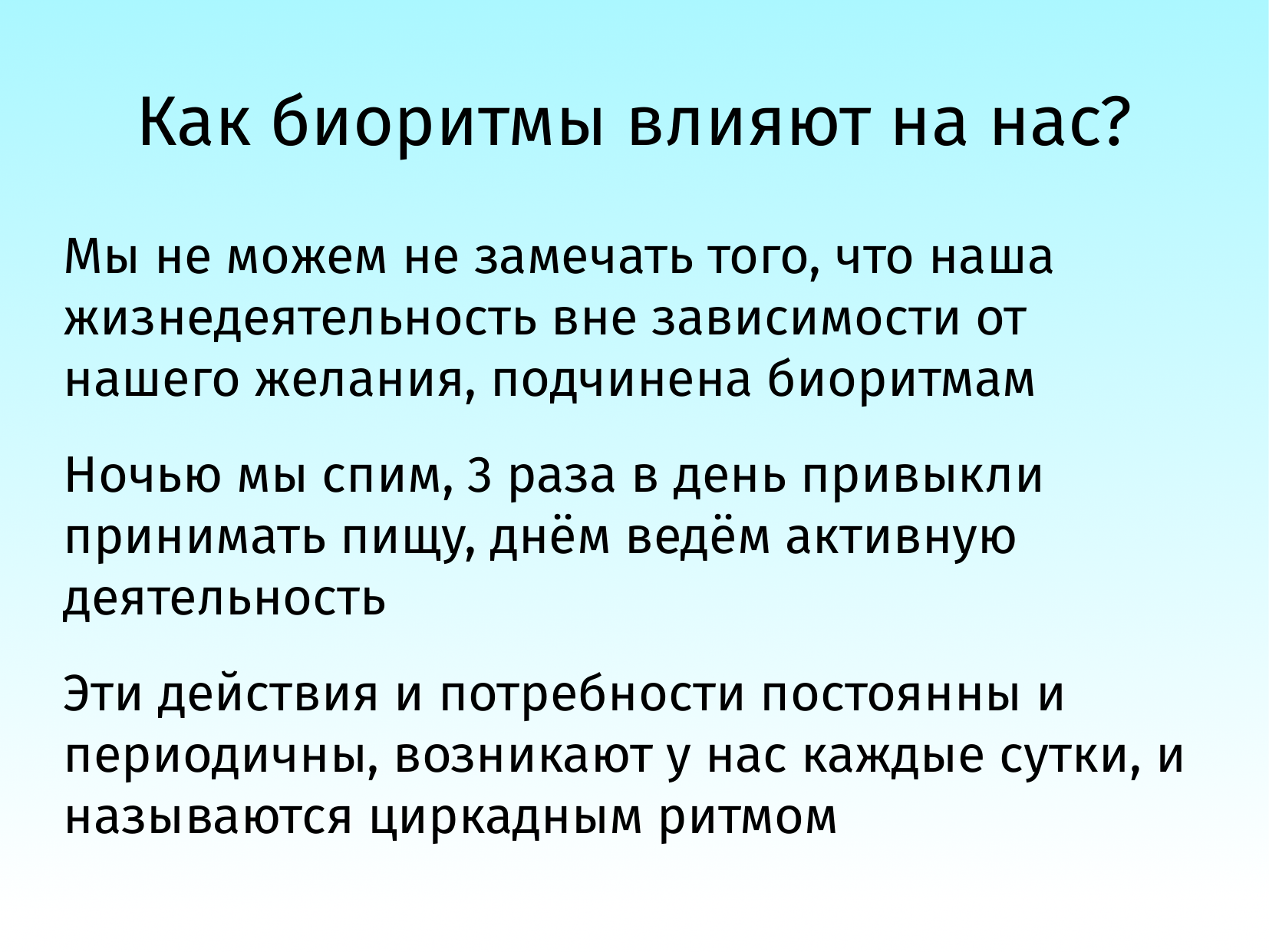

Как биоритмы влияют на нас?
Мы не можем не замечать того, что наша жизнедеятельность вне зависимости от нашего желания, подчинена биоритмам

Ночью мы спим, 3 раза в день привыкли принимать пищу, днём ведём активную деятельность

Эти действия и потребности постоянны и периодичны, возникают у нас каждые сутки, и называются циркадным ритмом